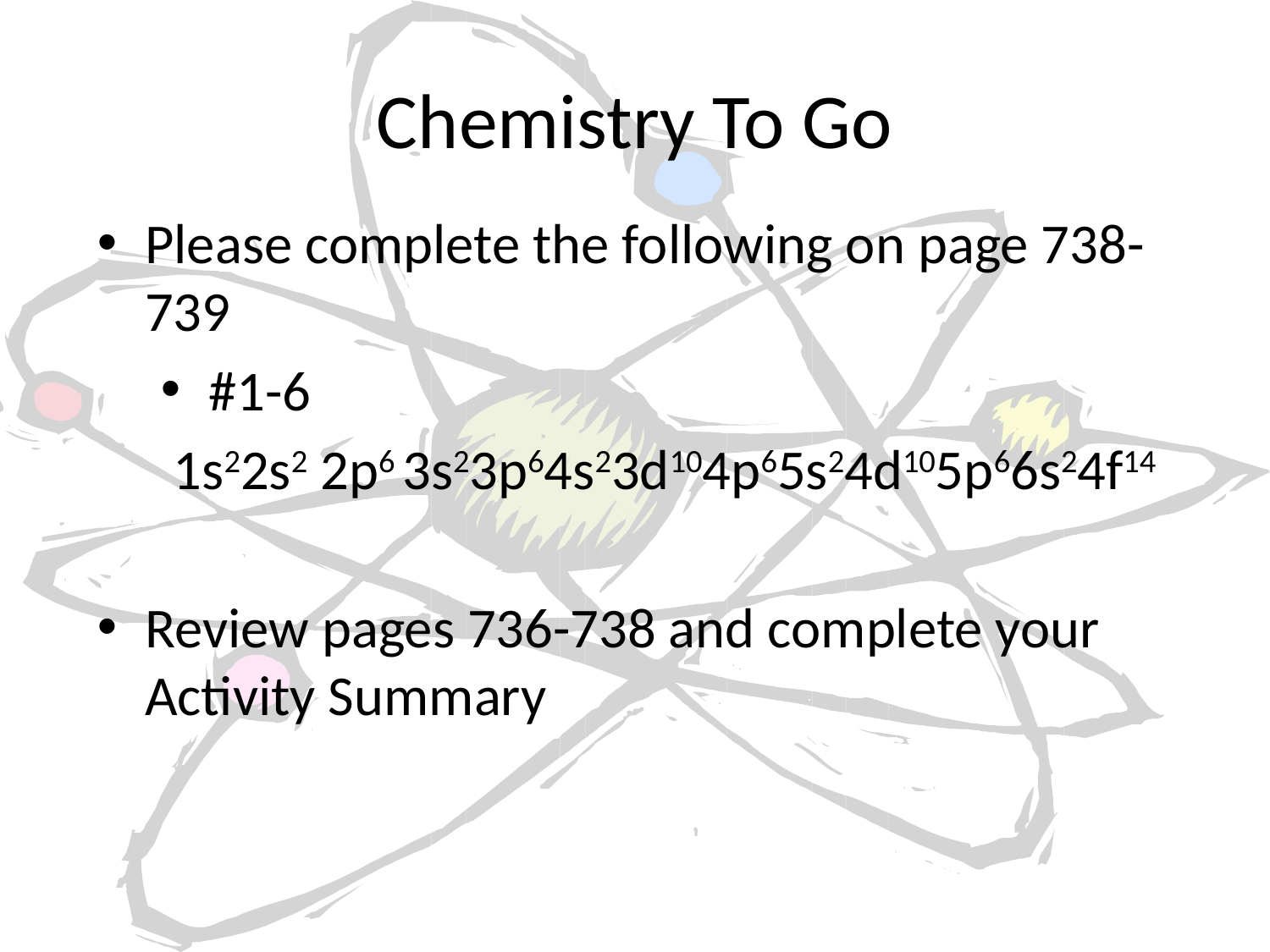

# Chemistry To Go
Please complete the following on page 738-739
#1-6
 1s22s2 2p6 3s23p64s23d104p65s24d105p66s24f14

Review pages 736-738 and complete your Activity Summary